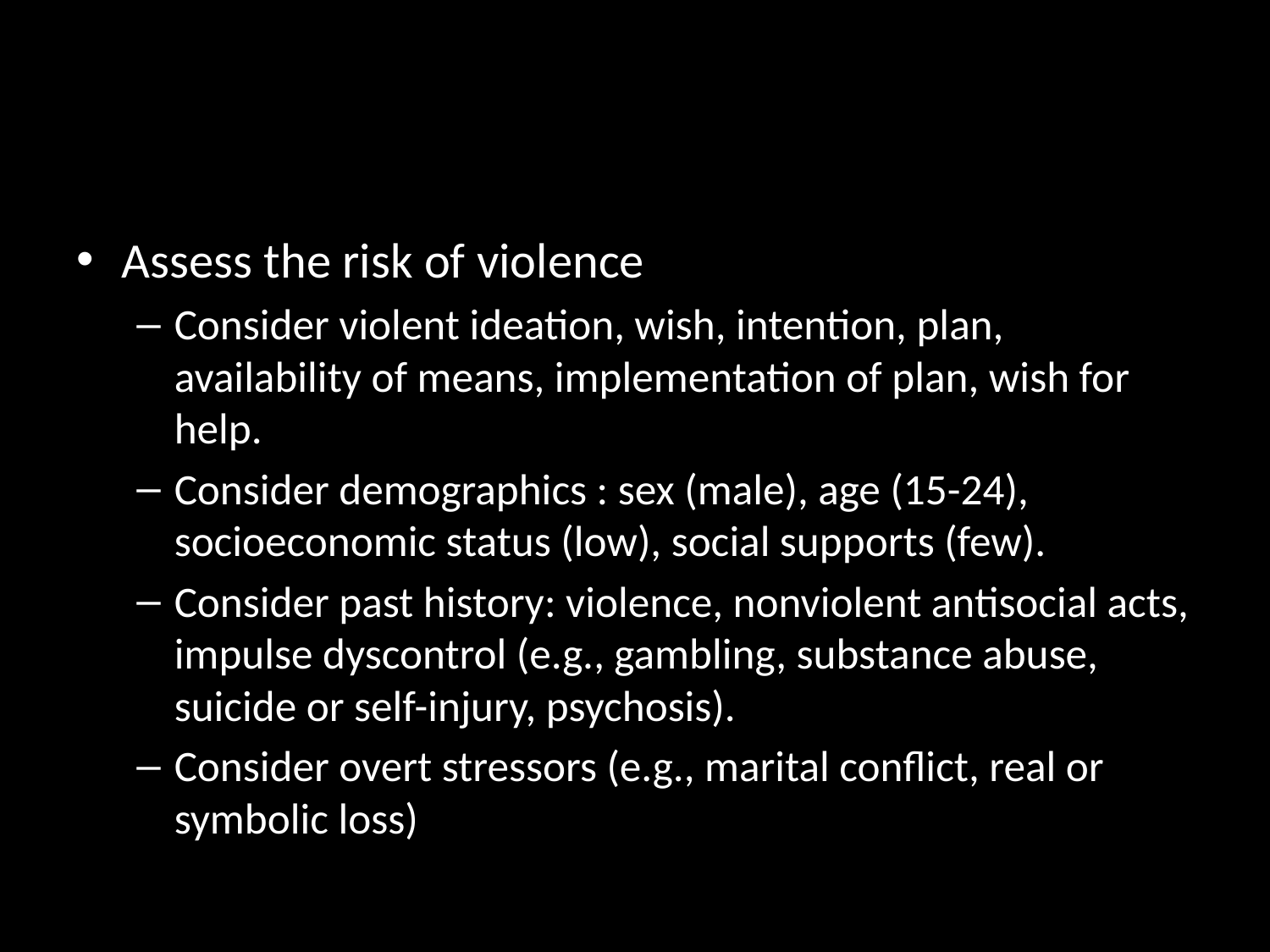

#
Assess the risk of violence
Consider violent ideation, wish, intention, plan, availability of means, implementation of plan, wish for help.
Consider demographics : sex (male), age (15-24), socioeconomic status (low), social supports (few).
Consider past history: violence, nonviolent antisocial acts, impulse dyscontrol (e.g., gambling, substance abuse, suicide or self-injury, psychosis).
Consider overt stressors (e.g., marital conflict, real or symbolic loss)